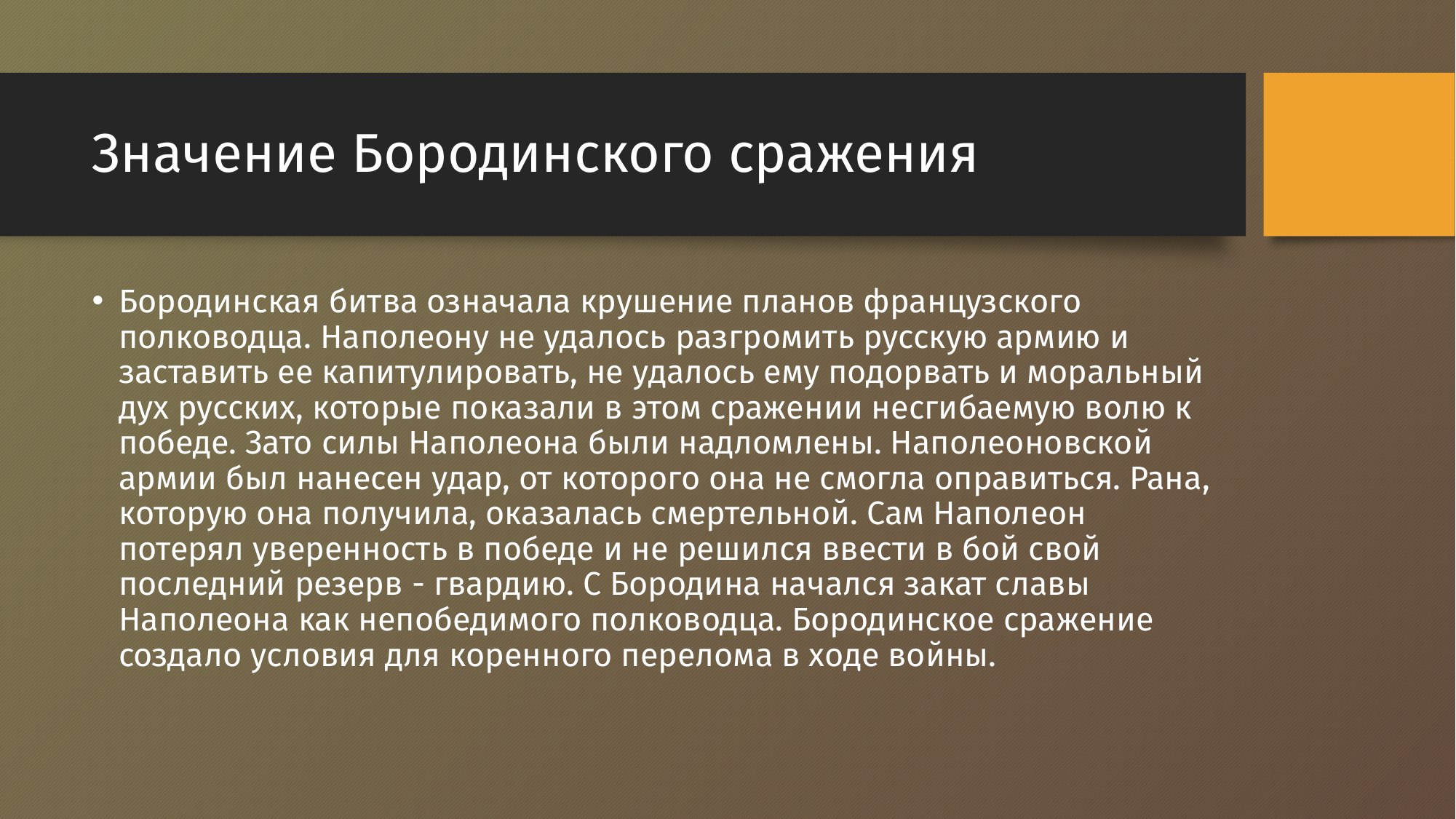

# Значение Бородинского сражения
Бородинская битва означала крушение планов французского полководца. Наполеону не удалось разгромить русскую армию и заставить ее капитулировать, не удалось ему подорвать и моральный дух русских, которые показали в этом сражении несгибаемую волю к победе. Зато силы Наполеона были надломлены. Наполеоновской армии был нанесен удар, от которого она не смогла оправиться. Рана, которую она получила, оказалась смертельной. Сам Наполеон потерял уверенность в победе и не решился ввести в бой свой последний резерв - гвардию. С Бородина начался закат славы Наполеона как непобедимого полководца. Бородинское сражение создало условия для коренного перелома в ходе войны.